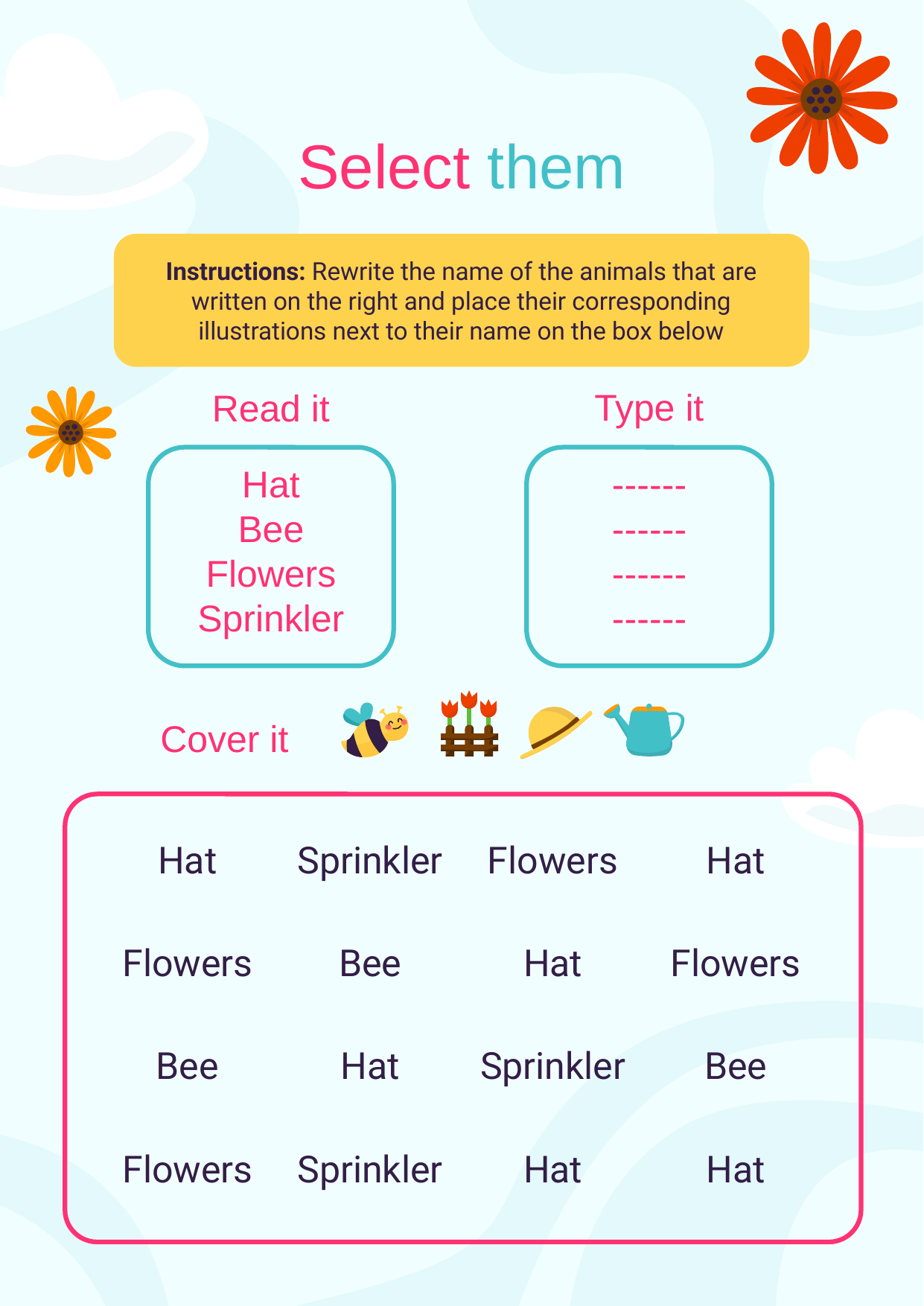

# Select them
Instructions: Rewrite the name of the animals that are written on the right and place their corresponding illustrations next to their name on the box below
Type it
Read it

Hat
Bee
Flowers
Sprinkler
------
------
------
------

Cover it

Hat
Sprinkler
Flowers

Hat
Flowers
Bee
Hat
Flowers

Bee

Hat
Sprinkler

Bee

Flowers
Sprinkler
Hat

Hat